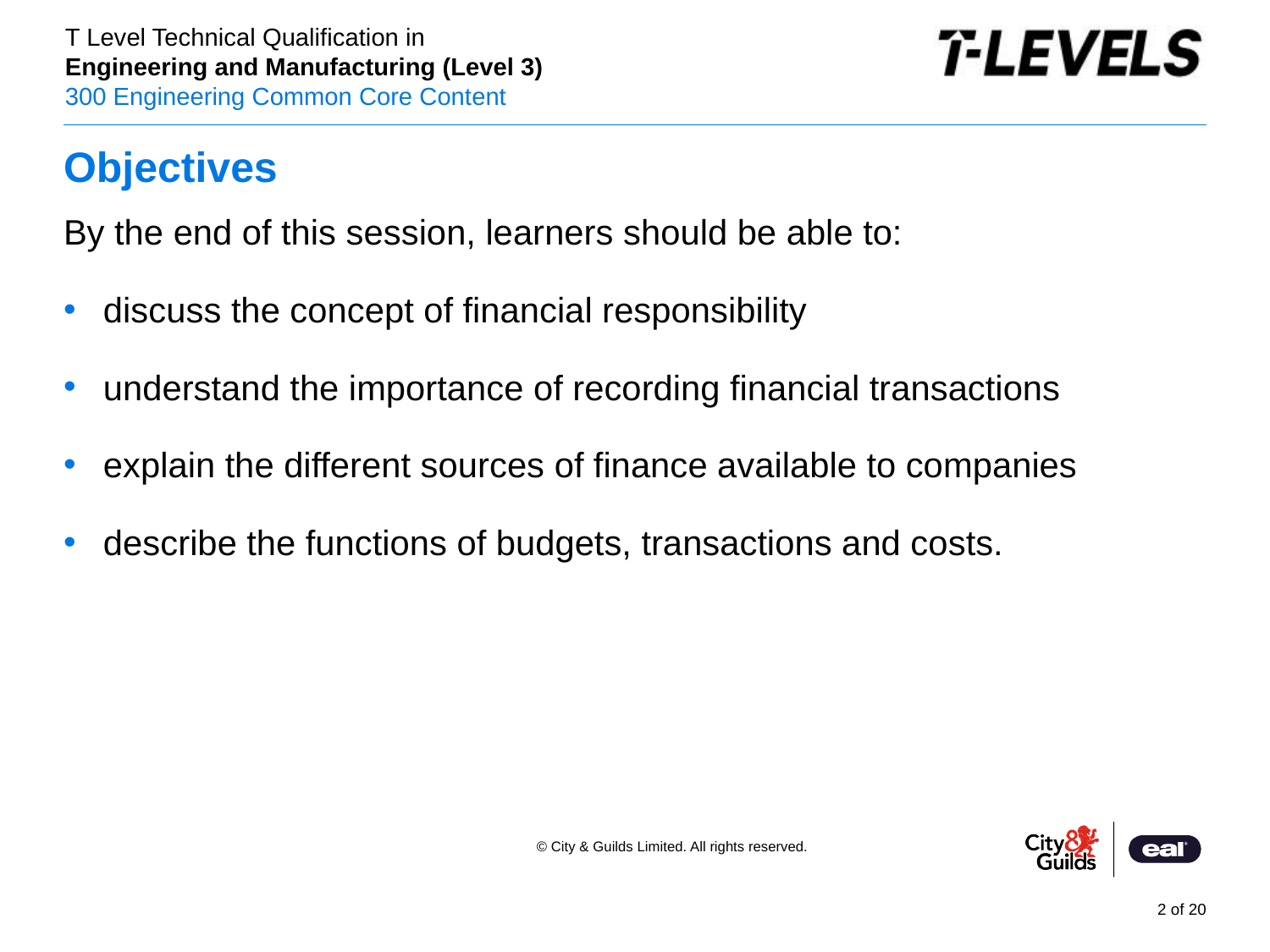

# Objectives
By the end of this session, learners should be able to:
discuss the concept of financial responsibility
understand the importance of recording financial transactions
explain the different sources of finance available to companies
describe the functions of budgets, transactions and costs.